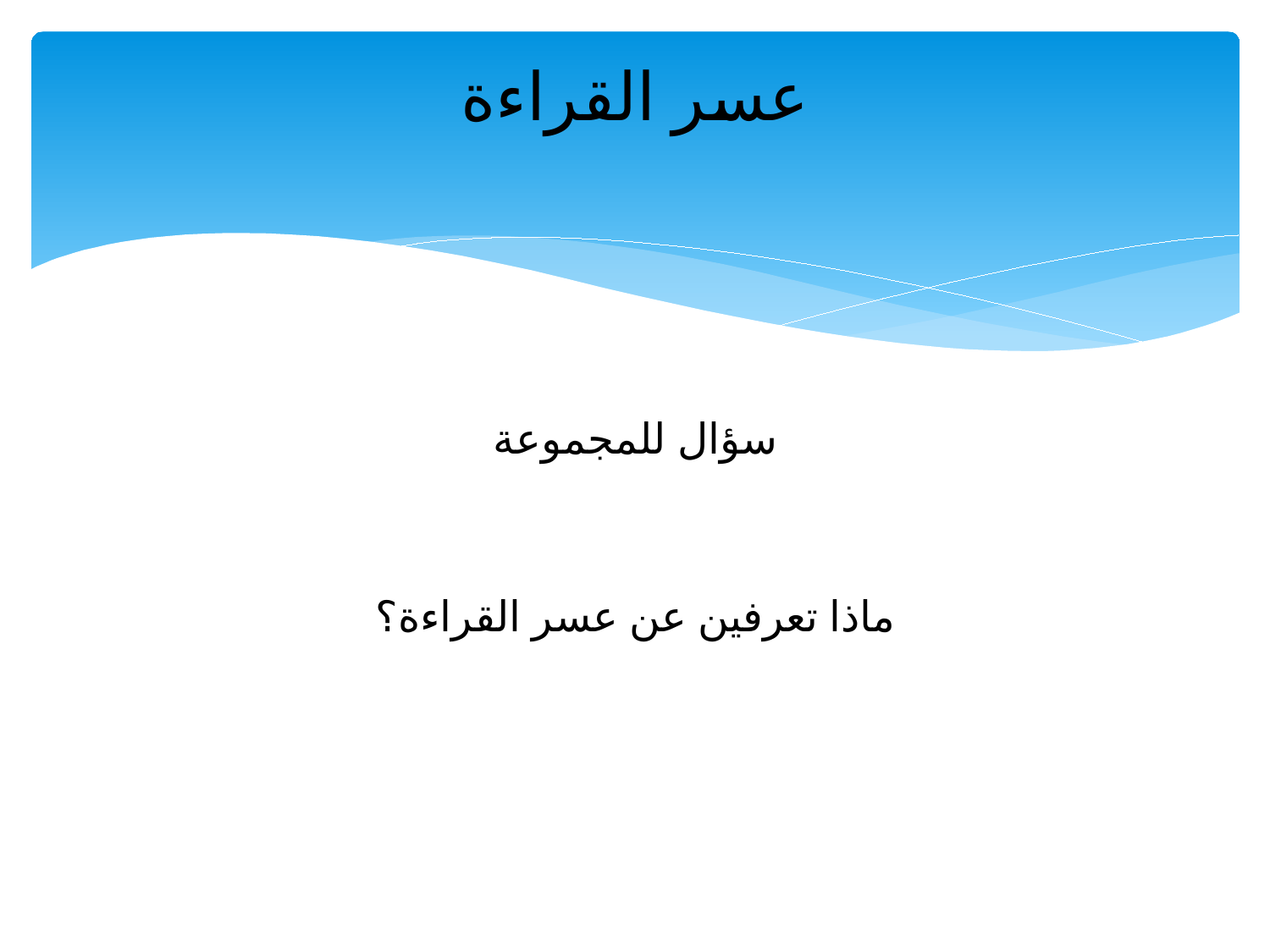

# عسر القراءة

سؤال للمجموعة

ماذا تعرفين عن عسر القراءة؟